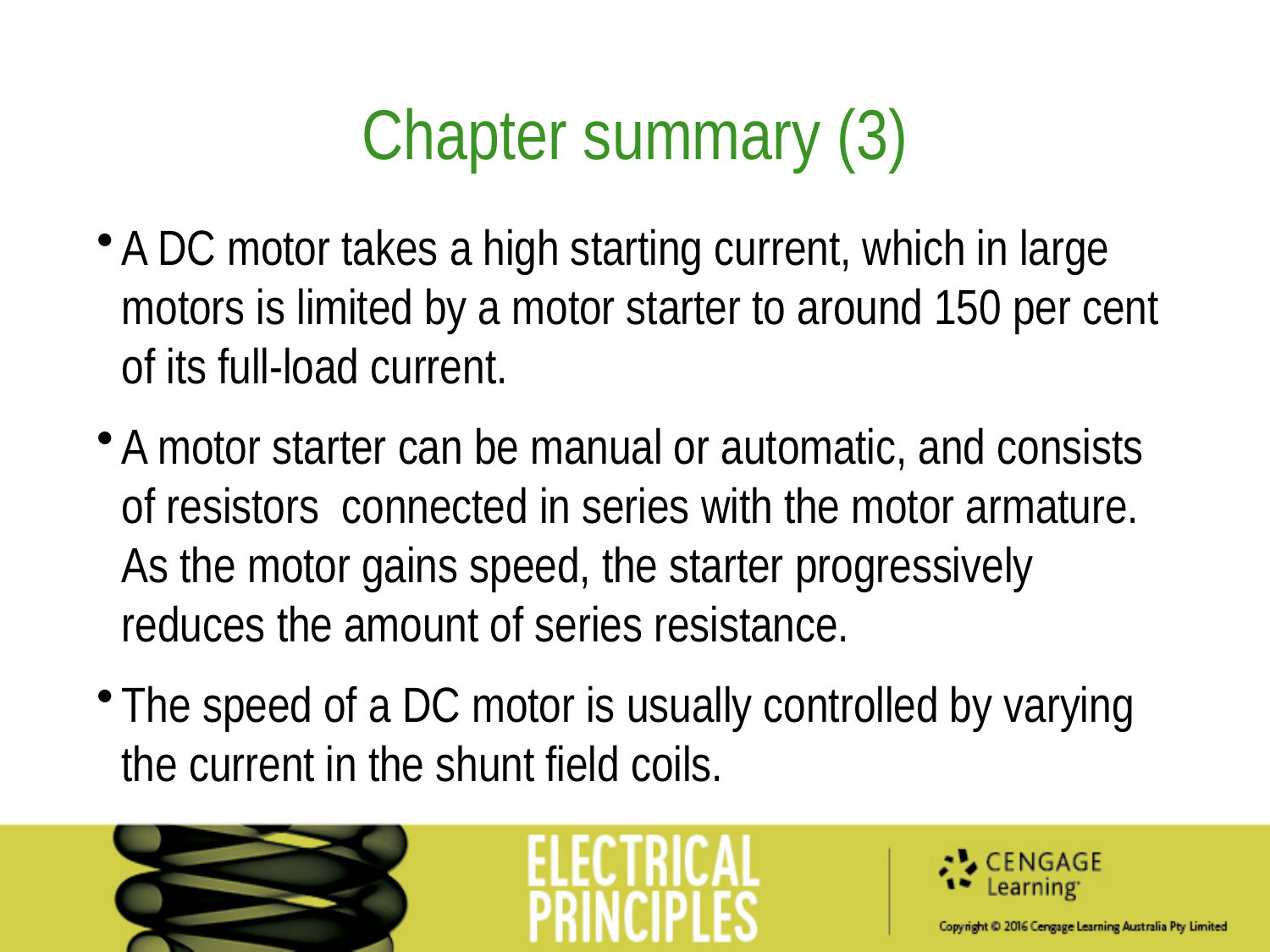

Chapter summary (3)

A DC motor takes a high starting current, which in large motors is limited by a motor starter to around 150 per cent of its full-load current.
A motor starter can be manual or automatic, and consists of resistors  connected in series with the motor armature. As the motor gains speed, the starter progressively reduces the amount of series resistance.
The speed of a DC motor is usually controlled by varying the current in the shunt field coils.